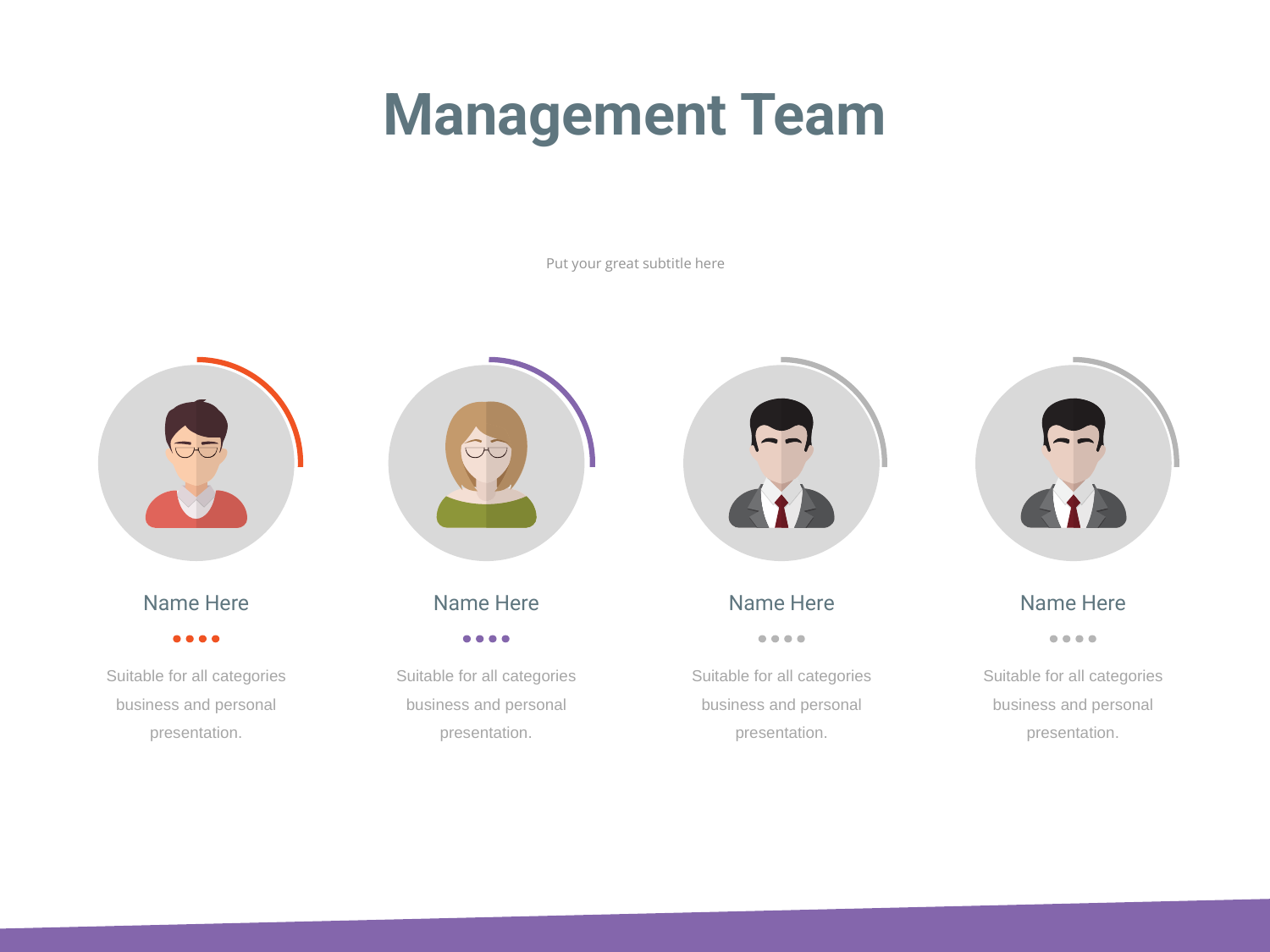

Management Team
Put your great subtitle here

Name Here
Name Here
Name Here
Name Here

Suitable for all categories business and personal presentation.
Suitable for all categories business and personal presentation.
Suitable for all categories business and personal presentation.
Suitable for all categories business and personal presentation.
2